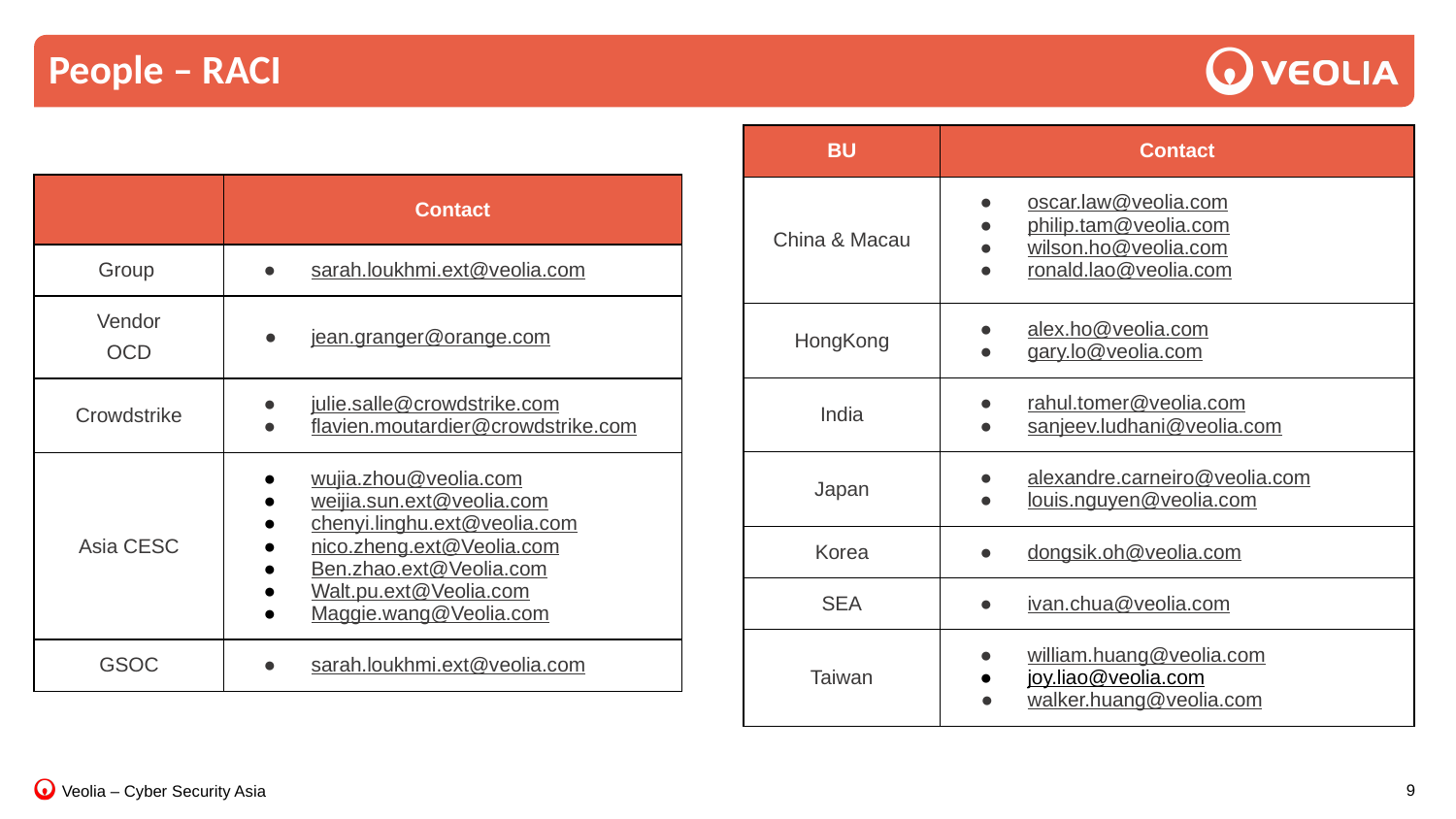

# People – RACI
| BU | Contact |
| --- | --- |
| China & Macau | oscar.law@veolia.com philip.tam@veolia.com wilson.ho@veolia.com ronald.lao@veolia.com |
| HongKong | alex.ho@veolia.com gary.lo@veolia.com |
| India | rahul.tomer@veolia.com sanjeev.ludhani@veolia.com |
| Japan | alexandre.carneiro@veolia.com louis.nguyen@veolia.com |
| Korea | dongsik.oh@veolia.com |
| SEA | ivan.chua@veolia.com |
| Taiwan | william.huang@veolia.com joy.liao@veolia.com walker.huang@veolia.com |
|  | Contact |
| --- | --- |
| Group | sarah.loukhmi.ext@veolia.com |
| Vendor OCD | jean.granger@orange.com |
| Crowdstrike | julie.salle@crowdstrike.com flavien.moutardier@crowdstrike.com |
| Asia CESC | wujia.zhou@veolia.com weijia.sun.ext@veolia.com chenyi.linghu.ext@veolia.com nico.zheng.ext@Veolia.com Ben.zhao.ext@Veolia.com Walt.pu.ext@Veolia.com Maggie.wang@Veolia.com |
| GSOC | sarah.loukhmi.ext@veolia.com |